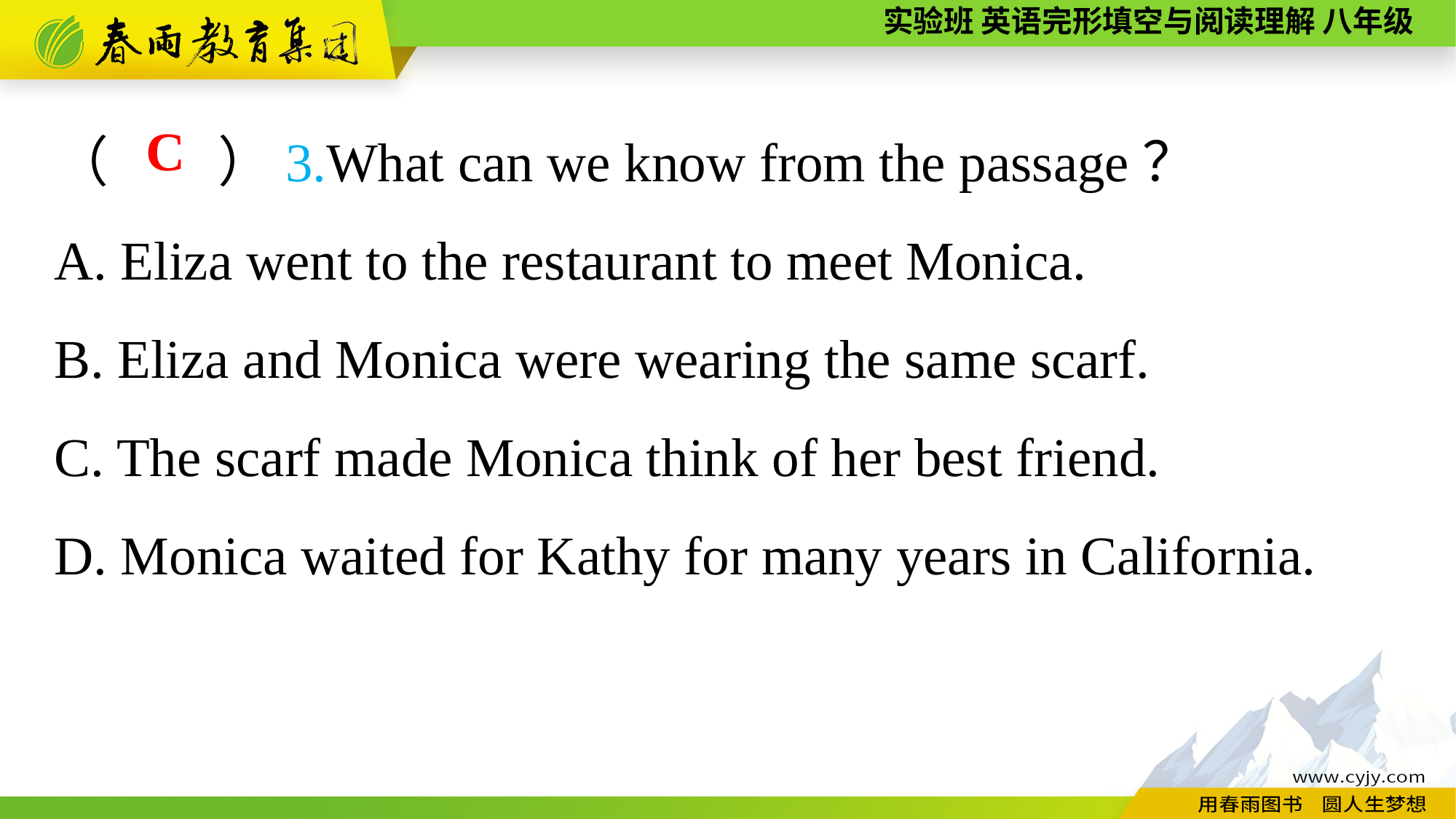

（　　）3.What can we know from the passage？
A. Eliza went to the restaurant to meet Monica.
B. Eliza and Monica were wearing the same scarf.
C. The scarf made Monica think of her best friend.
D. Monica waited for Kathy for many years in California.
C